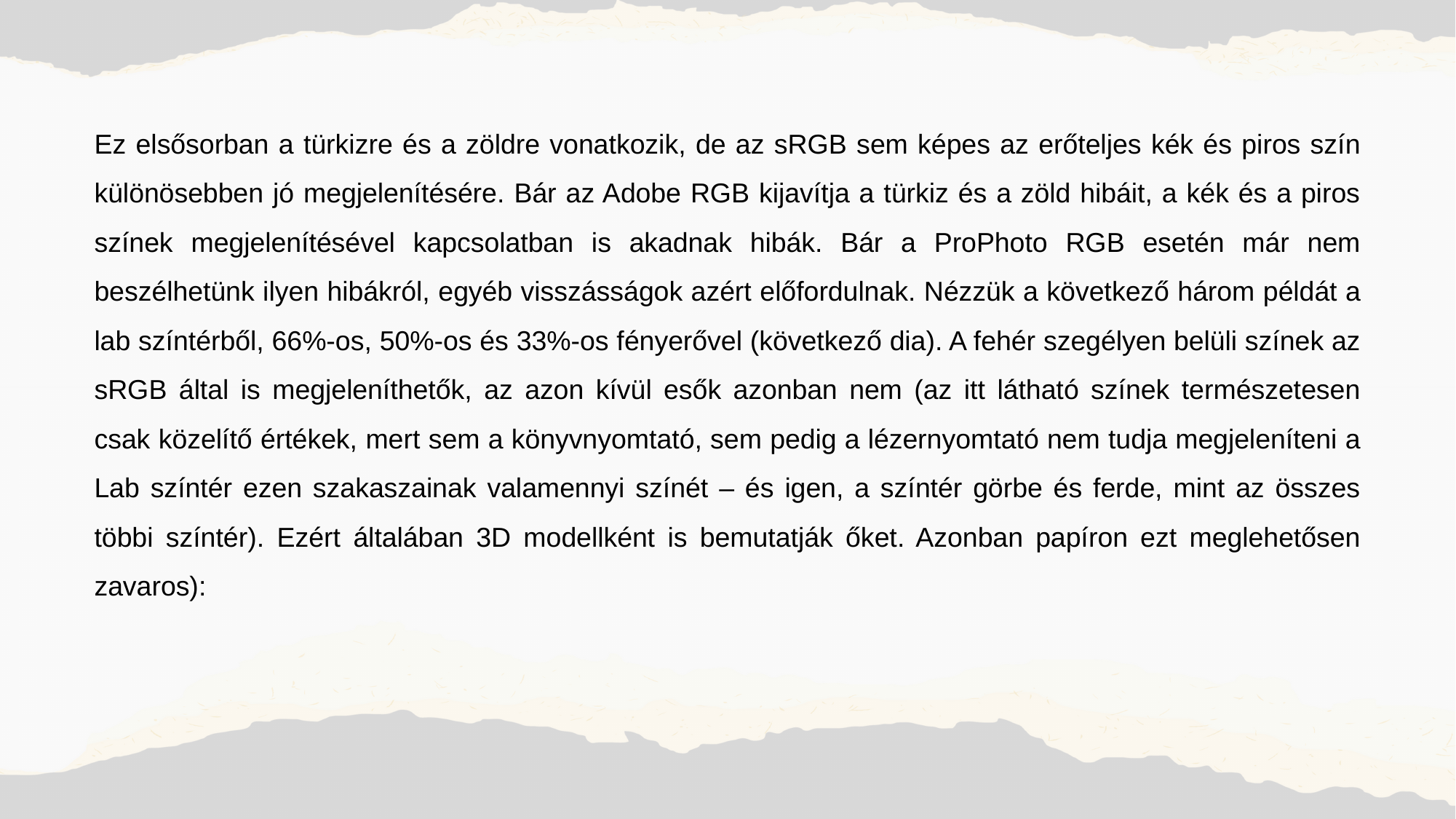

Ez elsősorban a türkizre és a zöldre vonatkozik, de az sRGB sem képes az erőteljes kék és piros szín különösebben jó megjelenítésére. Bár az Adobe RGB kijavítja a türkiz és a zöld hibáit, a kék és a piros színek megjelenítésével kapcsolatban is akadnak hibák. Bár a ProPhoto RGB esetén már nem beszélhetünk ilyen hibákról, egyéb visszásságok azért előfordulnak. Nézzük a következő három példát a lab színtérből, 66%-os, 50%-os és 33%-os fényerővel (következő dia). A fehér szegélyen belüli színek az sRGB által is megjeleníthetők, az azon kívül esők azonban nem (az itt látható színek természetesen csak közelítő értékek, mert sem a könyvnyomtató, sem pedig a lézernyomtató nem tudja megjeleníteni a Lab színtér ezen szakaszainak valamennyi színét – és igen, a színtér görbe és ferde, mint az összes többi színtér). Ezért általában 3D modellként is bemutatják őket. Azonban papíron ezt meglehetősen zavaros):